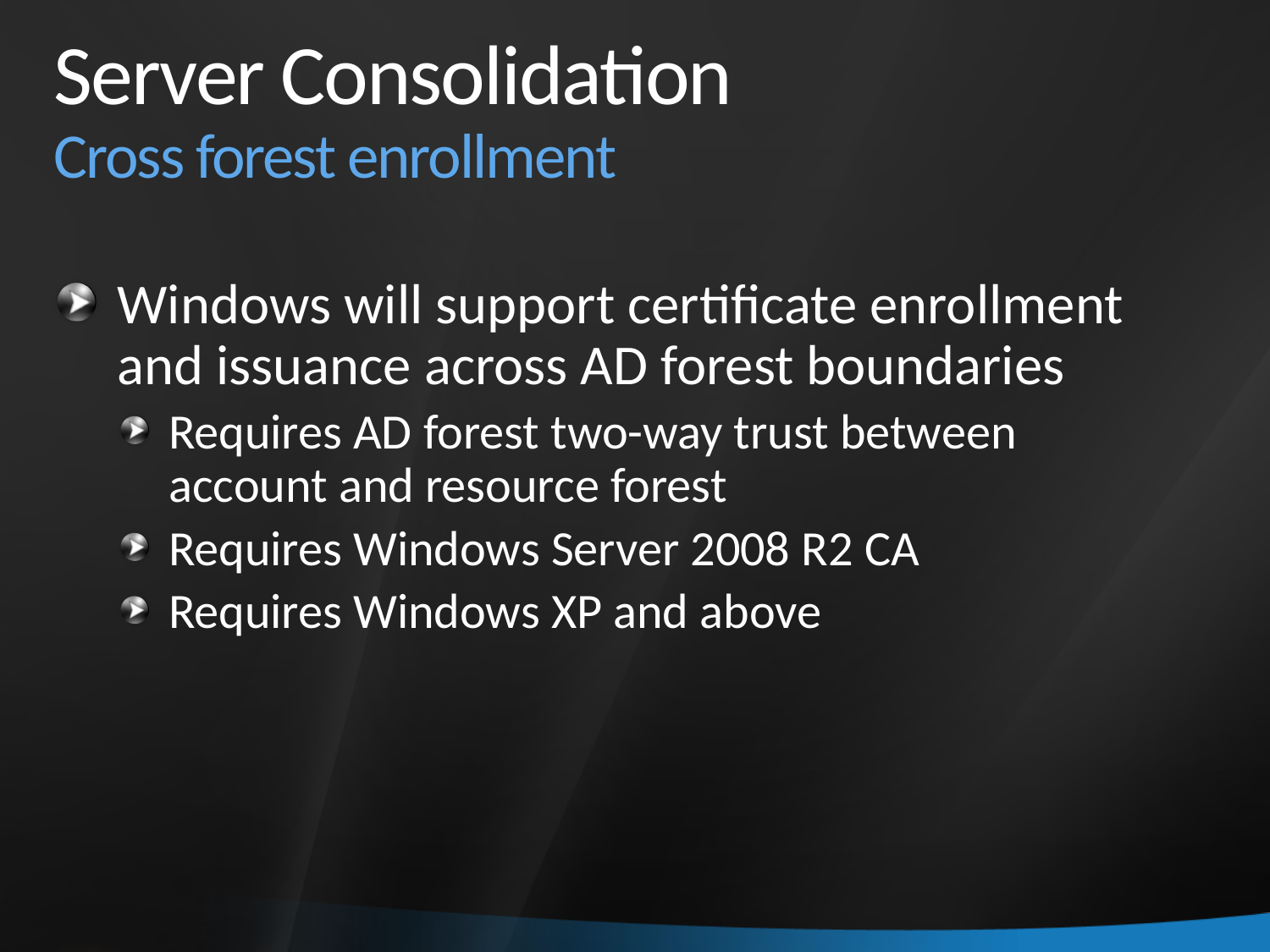

# Server Consolidation Cross forest enrollment

Windows will support certificate enrollment and issuance across AD forest boundaries
Requires AD forest two-way trust between
account and resource forest
Requires Windows Server 2008 R2 CA
Requires Windows XP and above